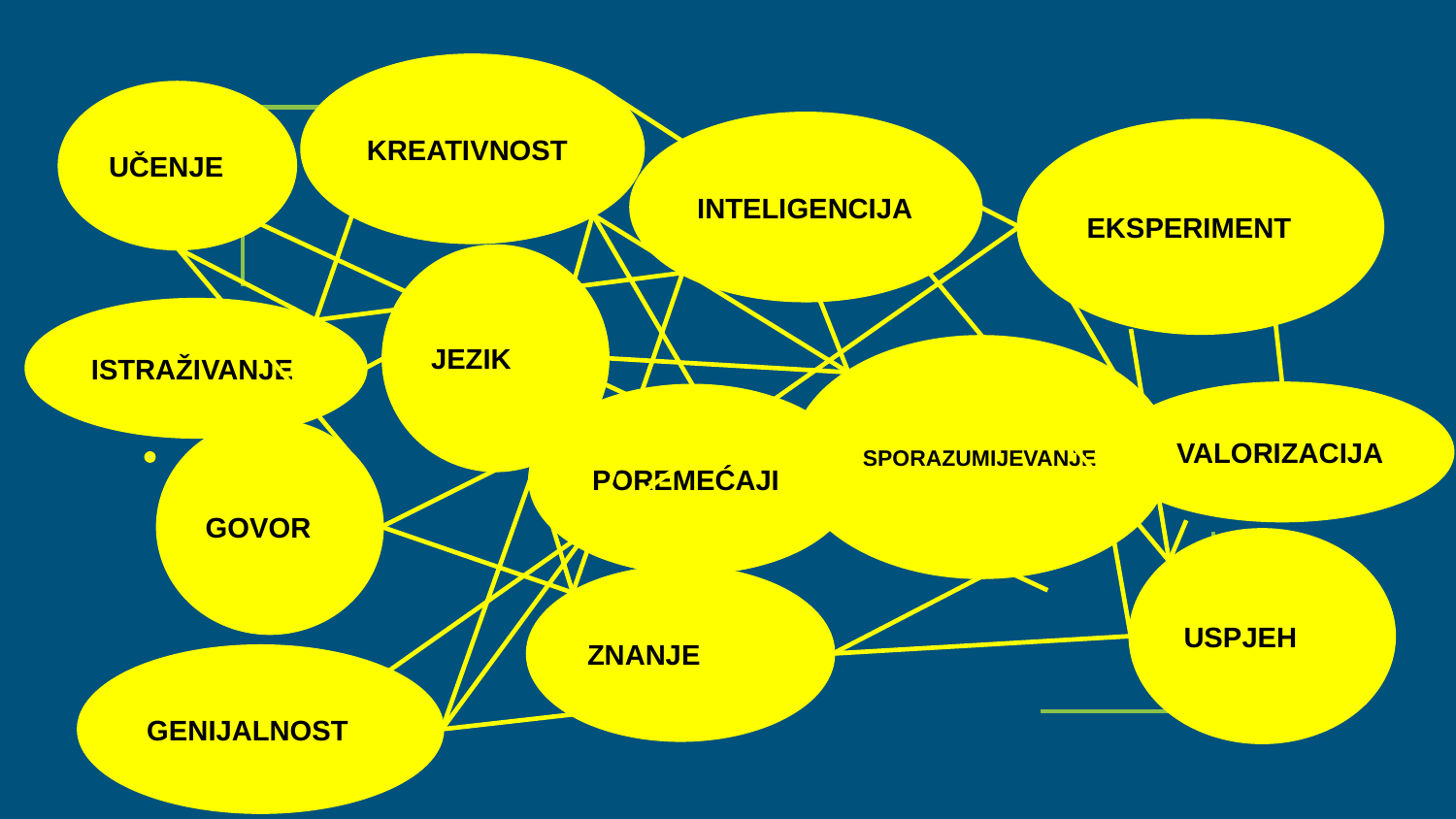

KREATIVNOST
UČENJE
INTELIGENCIJA
EKSPERIMENT
JEZIK
ISTRAŽIVANJE
SPORAZUMIJEVANJE
VALORIZACIJA
POREMEĆAJI
GOVOR

USPJEH
ZNANJE
GENIJALNOST